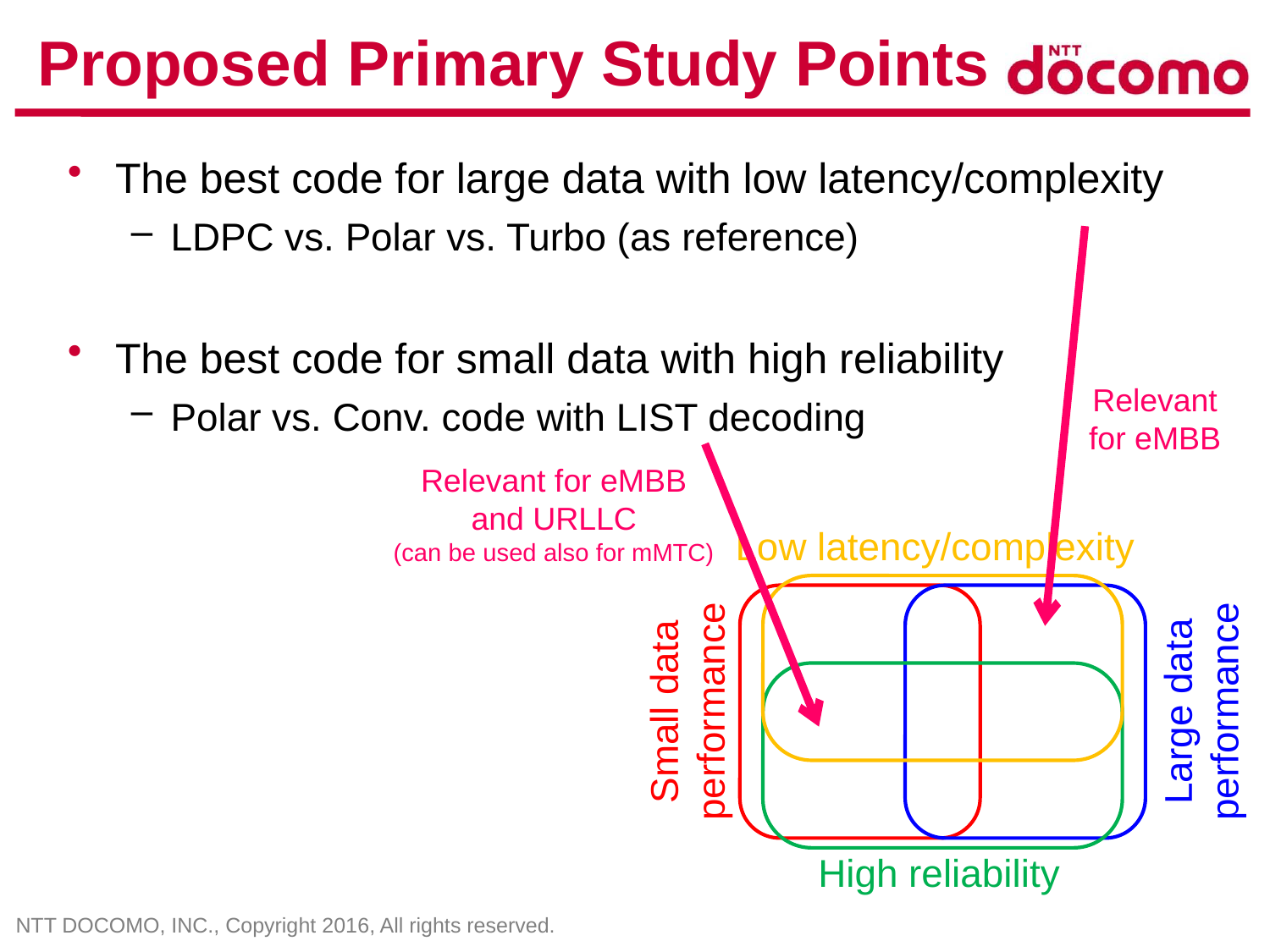

# Proposed Primary Study Points
The best code for large data with low latency/complexity
LDPC vs. Polar vs. Turbo (as reference)

The best code for small data with high reliability
Polar vs. Conv. code with LIST decoding
Relevant for eMBB
Relevant for eMBB
and URLLC
(can be used also for mMTC)
Low latency/complexity

Large data
performance
Small data
performance
High reliability